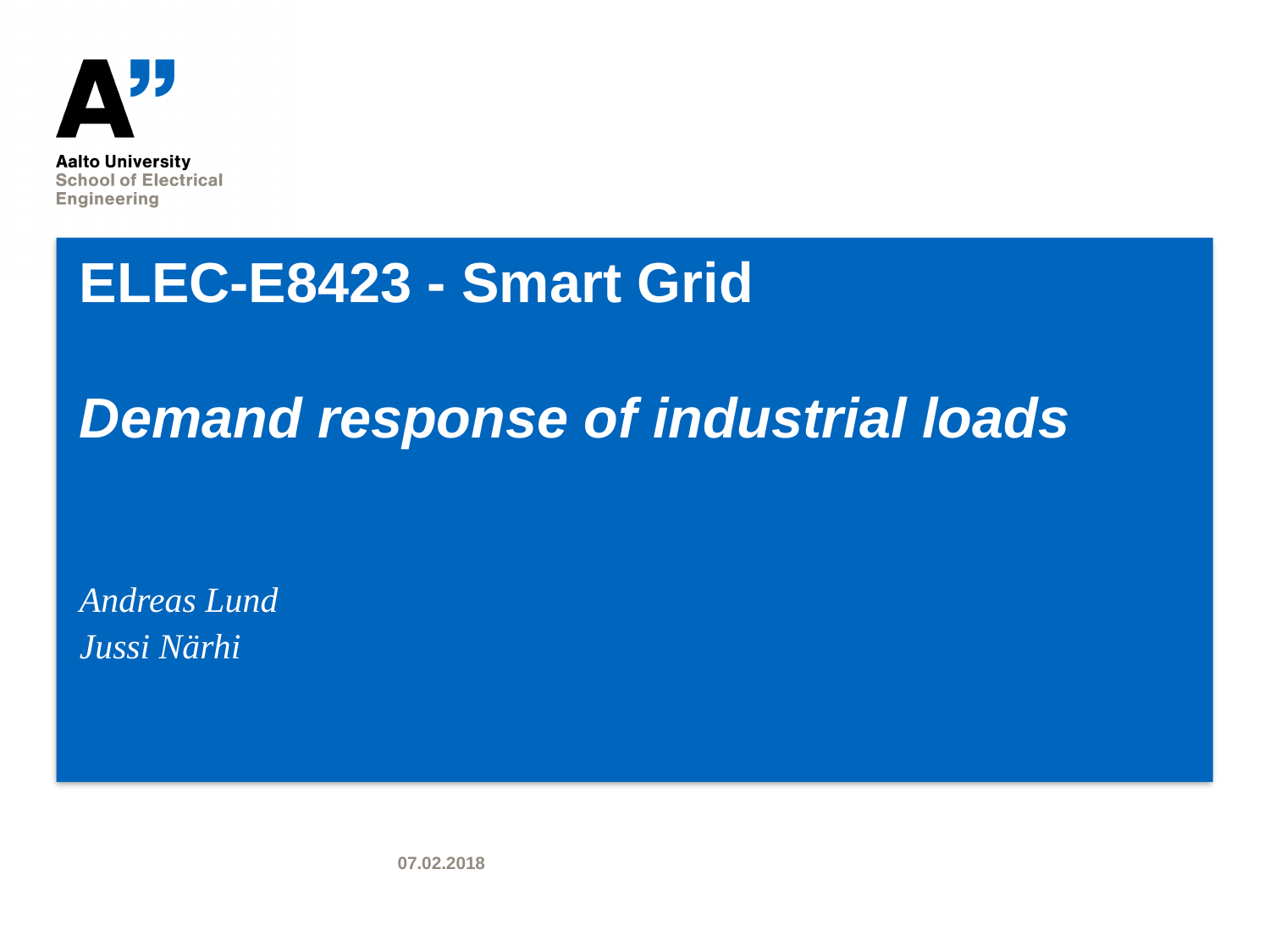

# ELEC-E8423 - Smart Grid Demand response of industrial loads
Andreas Lund
Jussi Närhi

07.02.2018